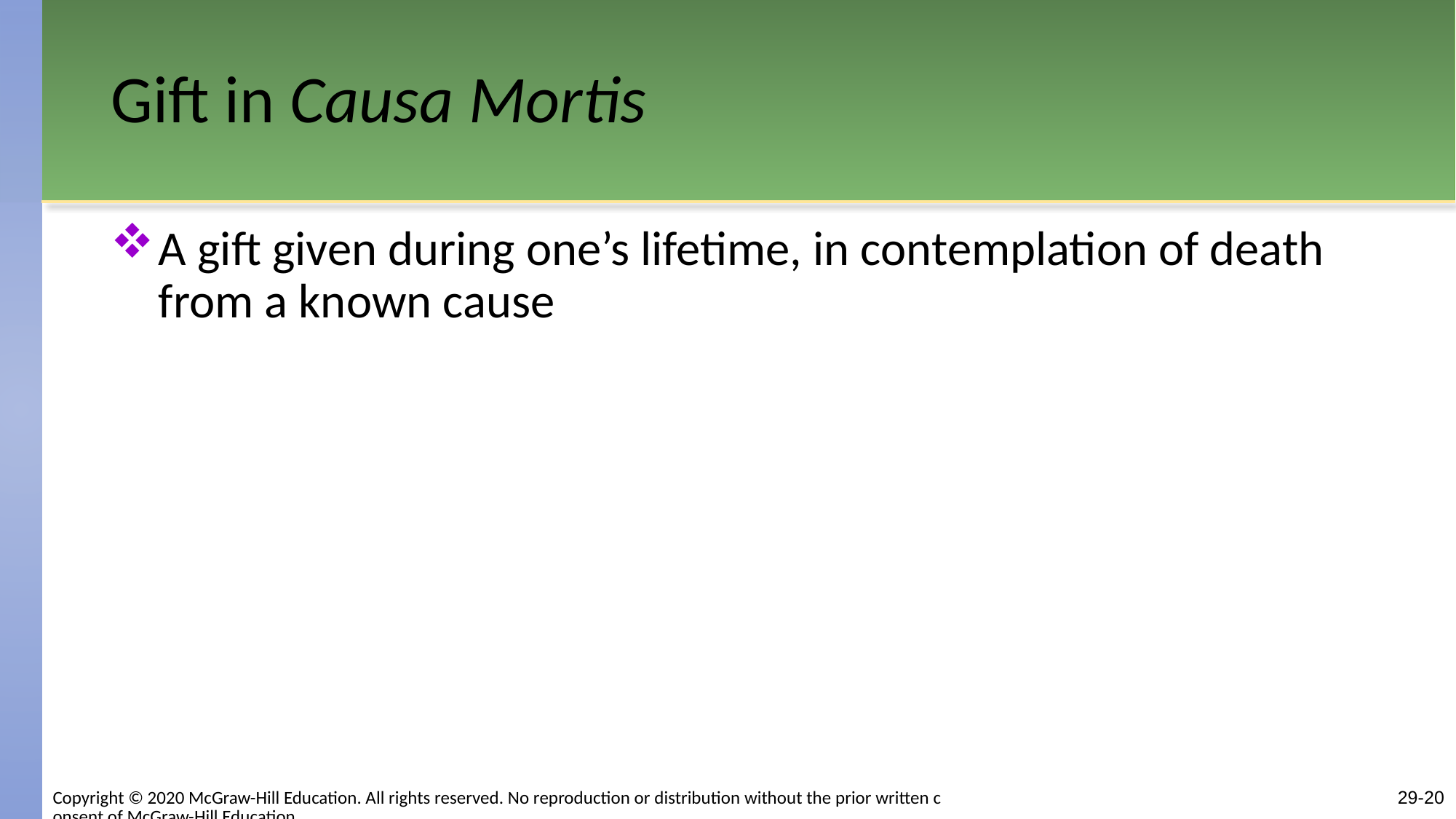

# Gift in Causa Mortis
A gift given during one’s lifetime, in contemplation of death from a known cause

Copyright © 2020 McGraw-Hill Education. All rights reserved. No reproduction or distribution without the prior written consent of McGraw-Hill Education.
29-20